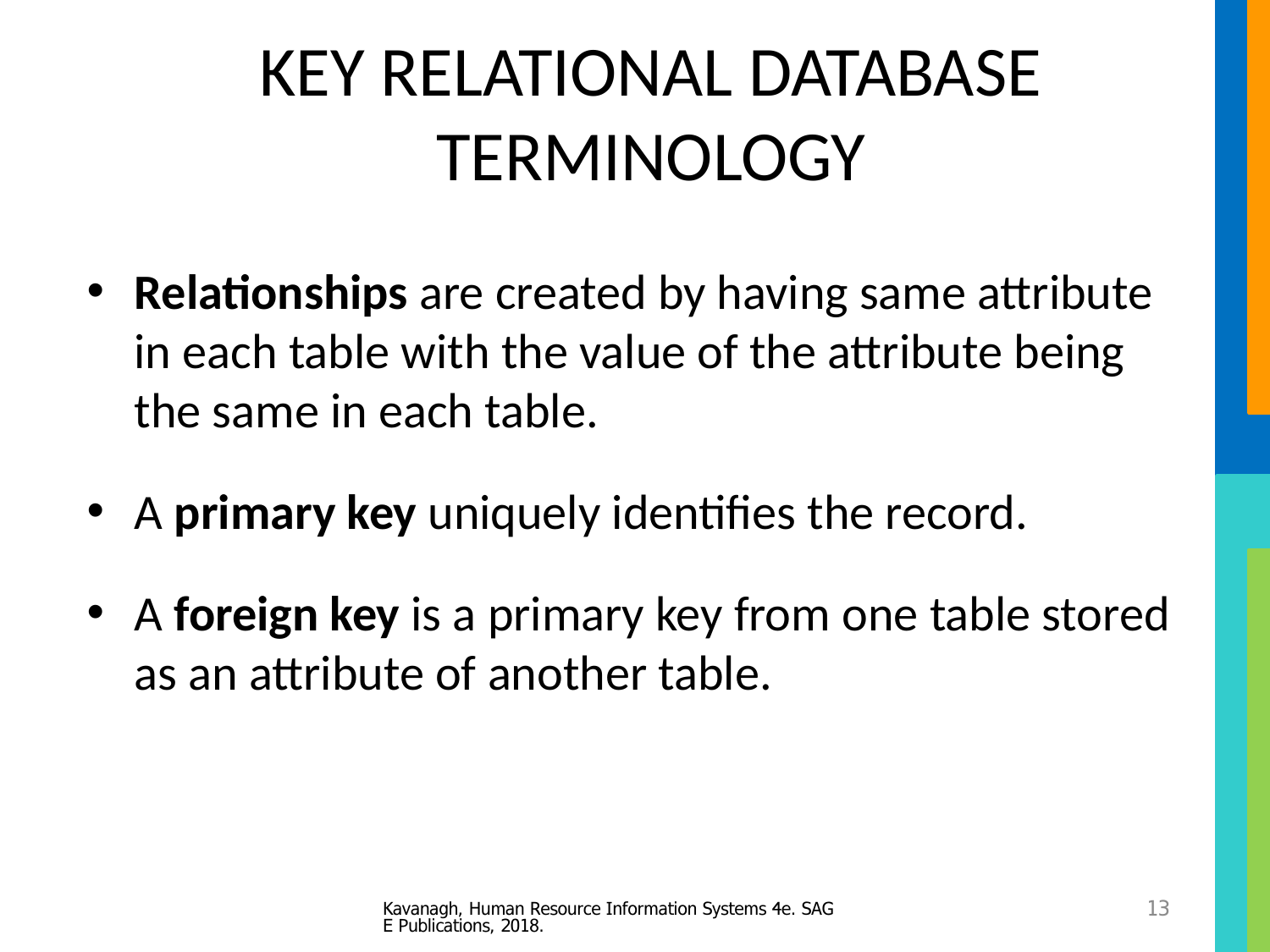

KEY RELATIONAL DATABASE TERMINOLOGY
Relationships are created by having same attribute in each table with the value of the attribute being the same in each table.
A primary key uniquely identifies the record.
A foreign key is a primary key from one table stored as an attribute of another table.
Kavanagh, Human Resource Information Systems 4e. SAGE Publications, 2018.
13